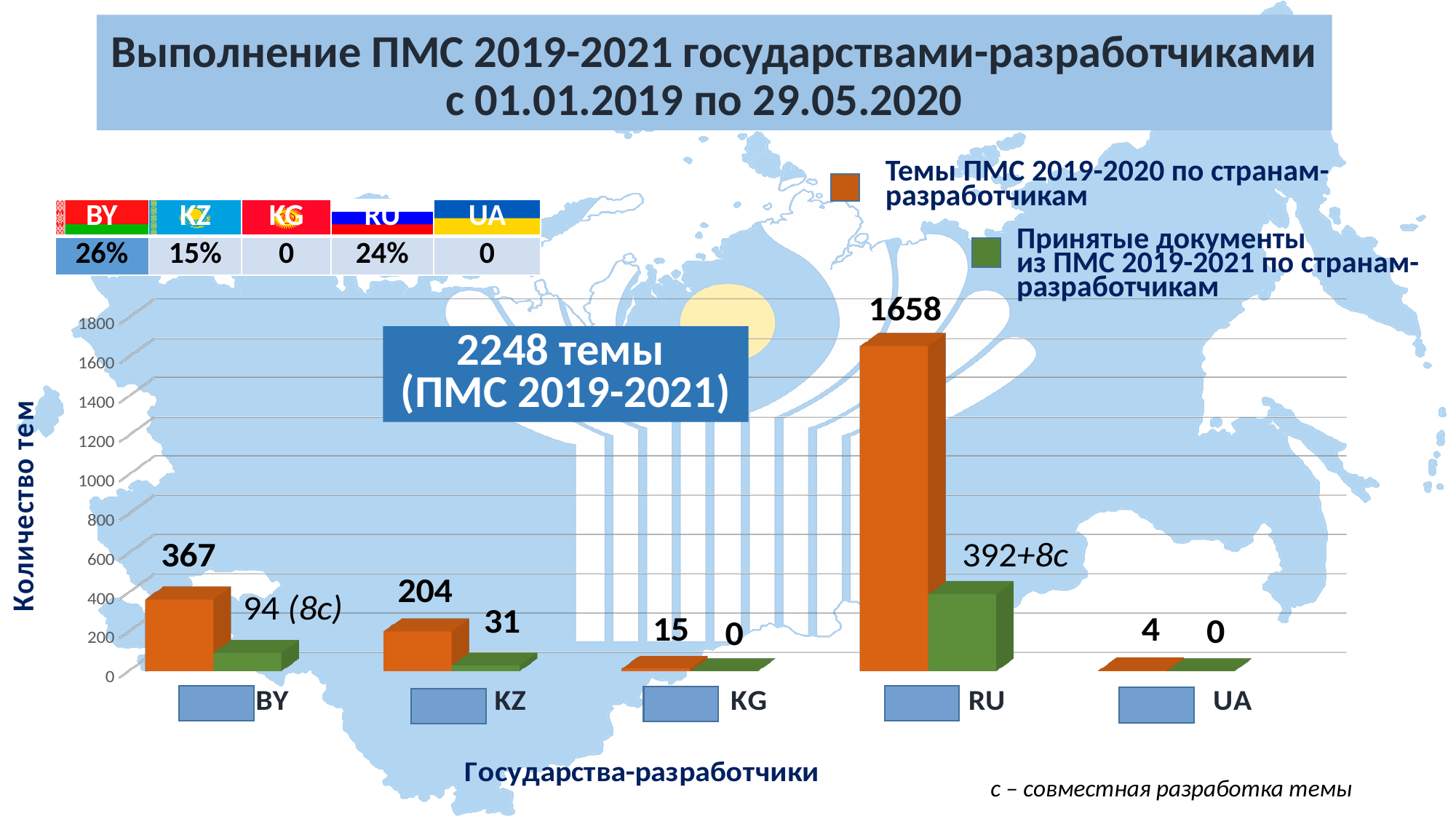

# Выполнение ПМС 2019-2021 государствами-разработчиками с 01.01.2019 по 29.05.2020
Темы ПМС 2019-2020 по странам-разработчикам

| BY | KZ | KG | RU | UA |
| --- | --- | --- | --- | --- |
| 26% | 15% | 0 | 24% | 0 |
Принятые документы
из ПМС 2019-2021 по странам-разработчикам

[unsupported chart]

2248 темы
(ПМС 2019-2021)
с – совместная разработка темы